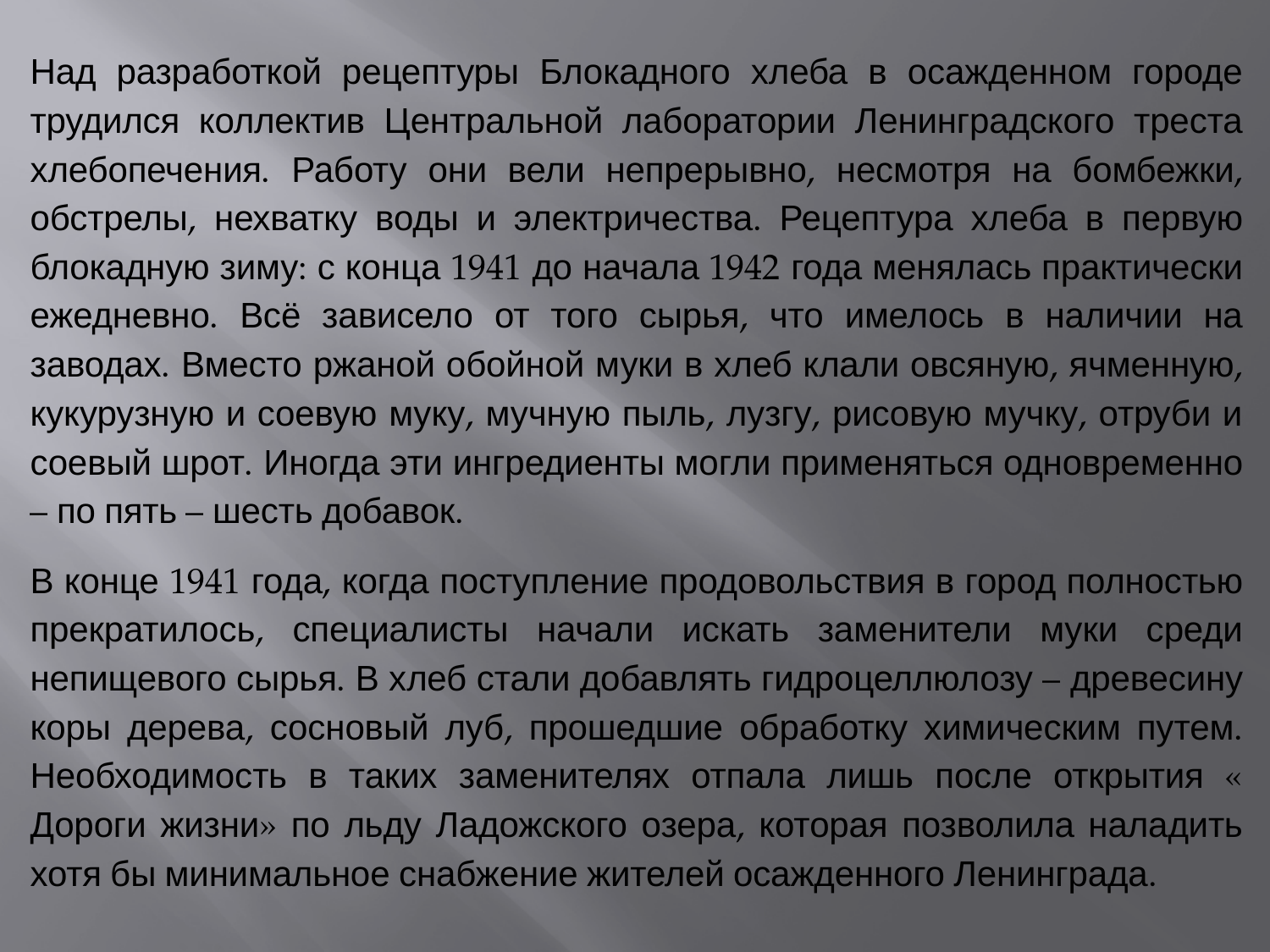

Над разработкой рецептуры Блокадного хлеба в осажденном городе трудился коллектив Центральной лаборатории Ленинградского треста хлебопечения. Работу они вели непрерывно, несмотря на бомбежки, обстрелы, нехватку воды и электричества. Рецептура хлеба в первую блокадную зиму: с конца 1941 до начала 1942 года менялась практически ежедневно. Всё зависело от того сырья, что имелось в наличии на заводах. Вместо ржаной обойной муки в хлеб клали овсяную, ячменную, кукурузную и соевую муку, мучную пыль, лузгу, рисовую мучку, отруби и соевый шрот. Иногда эти ингредиенты могли применяться одновременно – по пять – шесть добавок.
В конце 1941 года, когда поступление продовольствия в город полностью прекратилось, специалисты начали искать заменители муки среди непищевого сырья. В хлеб стали добавлять гидроцеллюлозу – древесину коры дерева, сосновый луб, прошедшие обработку химическим путем. Необходимость в таких заменителях отпала лишь после открытия « Дороги жизни» по льду Ладожского озера, которая позволила наладить хотя бы минимальное снабжение жителей осажденного Ленинграда.